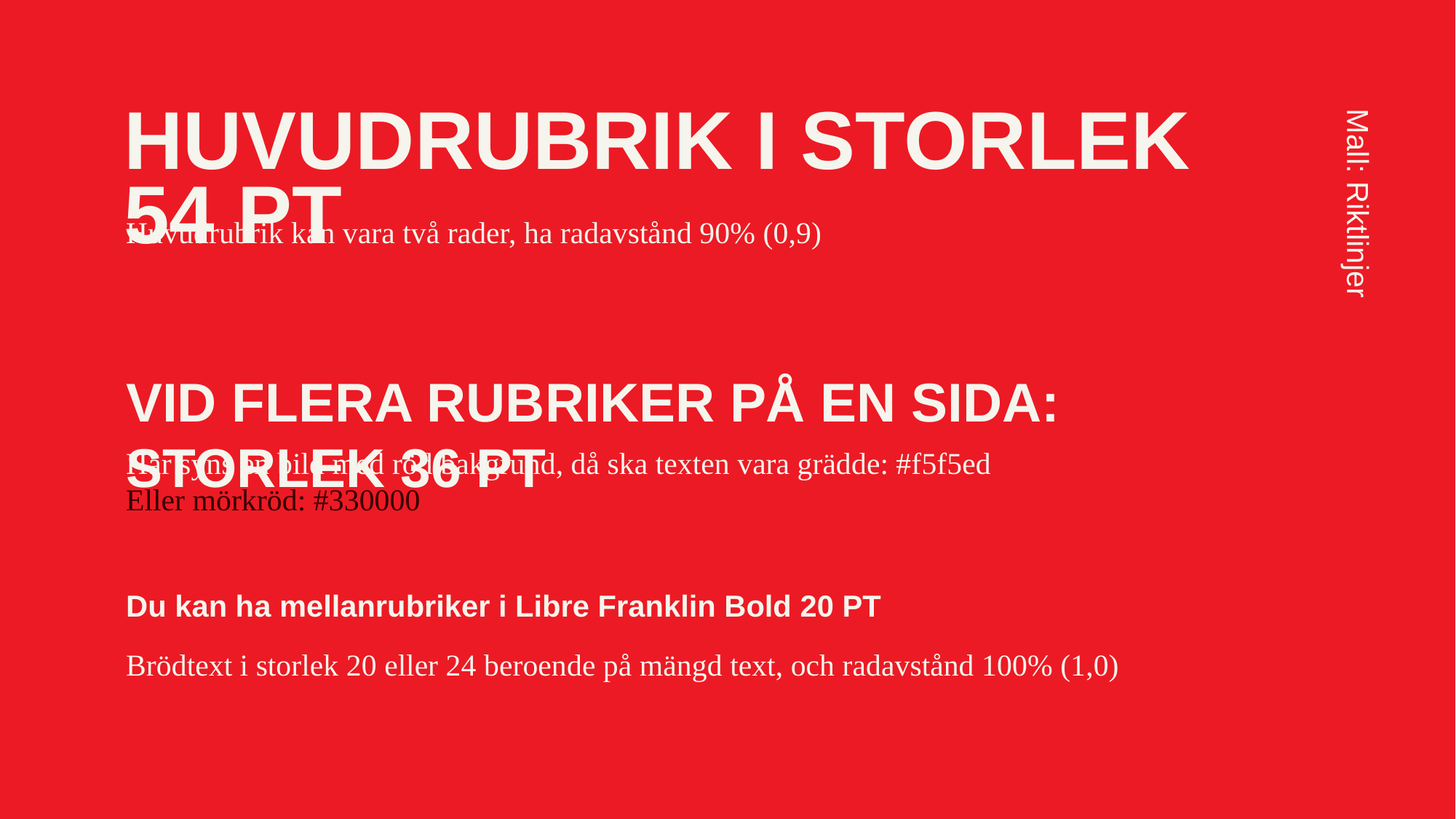

HUVUDRUBRIK I STORLEK 54 PT
Mall: Riktlinjer
Huvudrubrik kan vara två rader, ha radavstånd 90% (0,9)
VID FLERA RUBRIKER PÅ EN SIDA: STORLEK 36 PT
Här syns en bild med röd bakgrund, då ska texten vara grädde: #f5f5ed
Eller mörkröd: #330000

Du kan ha mellanrubriker i Libre Franklin Bold 20 PT
Brödtext i storlek 20 eller 24 beroende på mängd text, och radavstånd 100% (1,0)